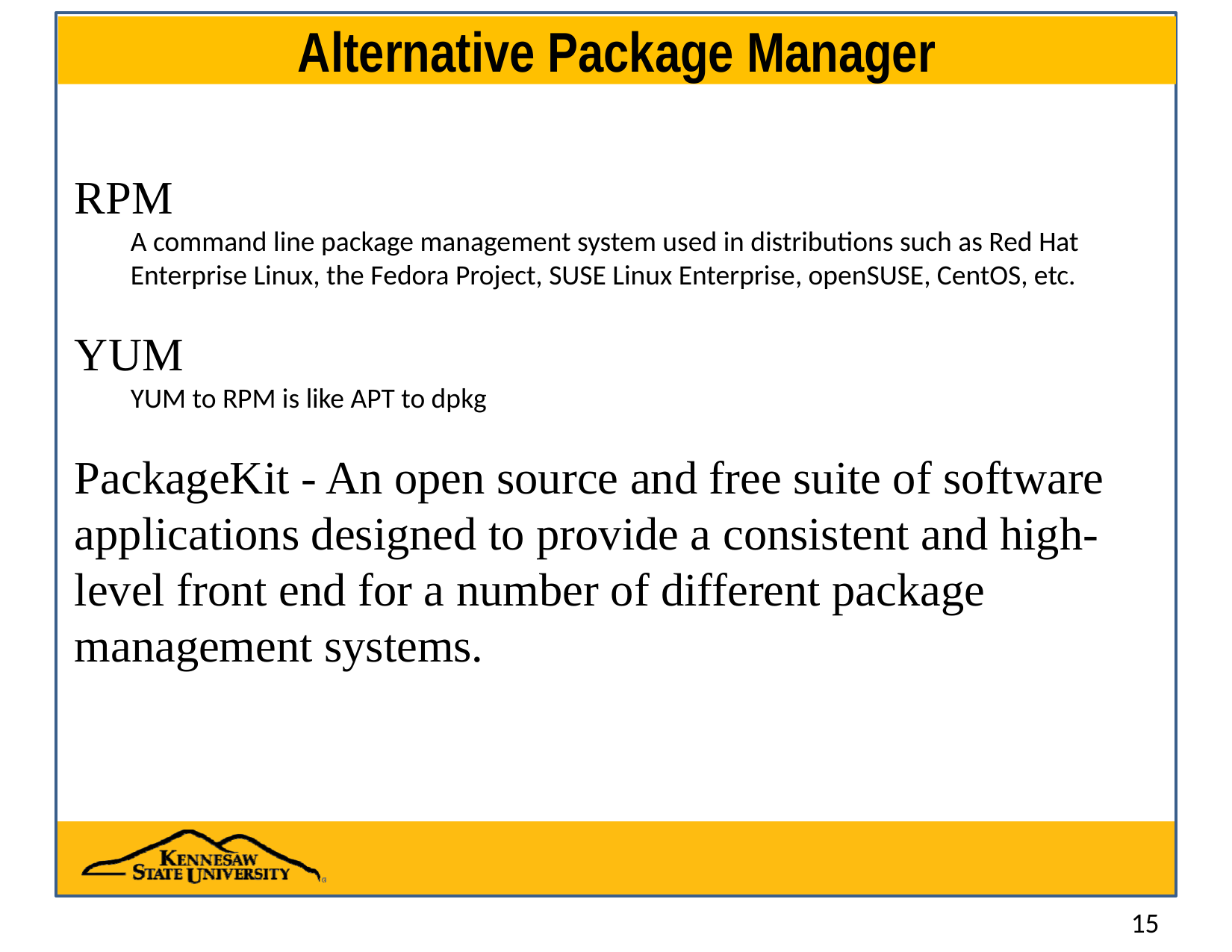

# Alternative Package Manager
RPM
A command line package management system used in distributions such as Red Hat Enterprise Linux, the Fedora Project, SUSE Linux Enterprise, openSUSE, CentOS, etc.

YUM
YUM to RPM is like APT to dpkg

PackageKit - An open source and free suite of software applications designed to provide a consistent and high-level front end for a number of different package management systems.